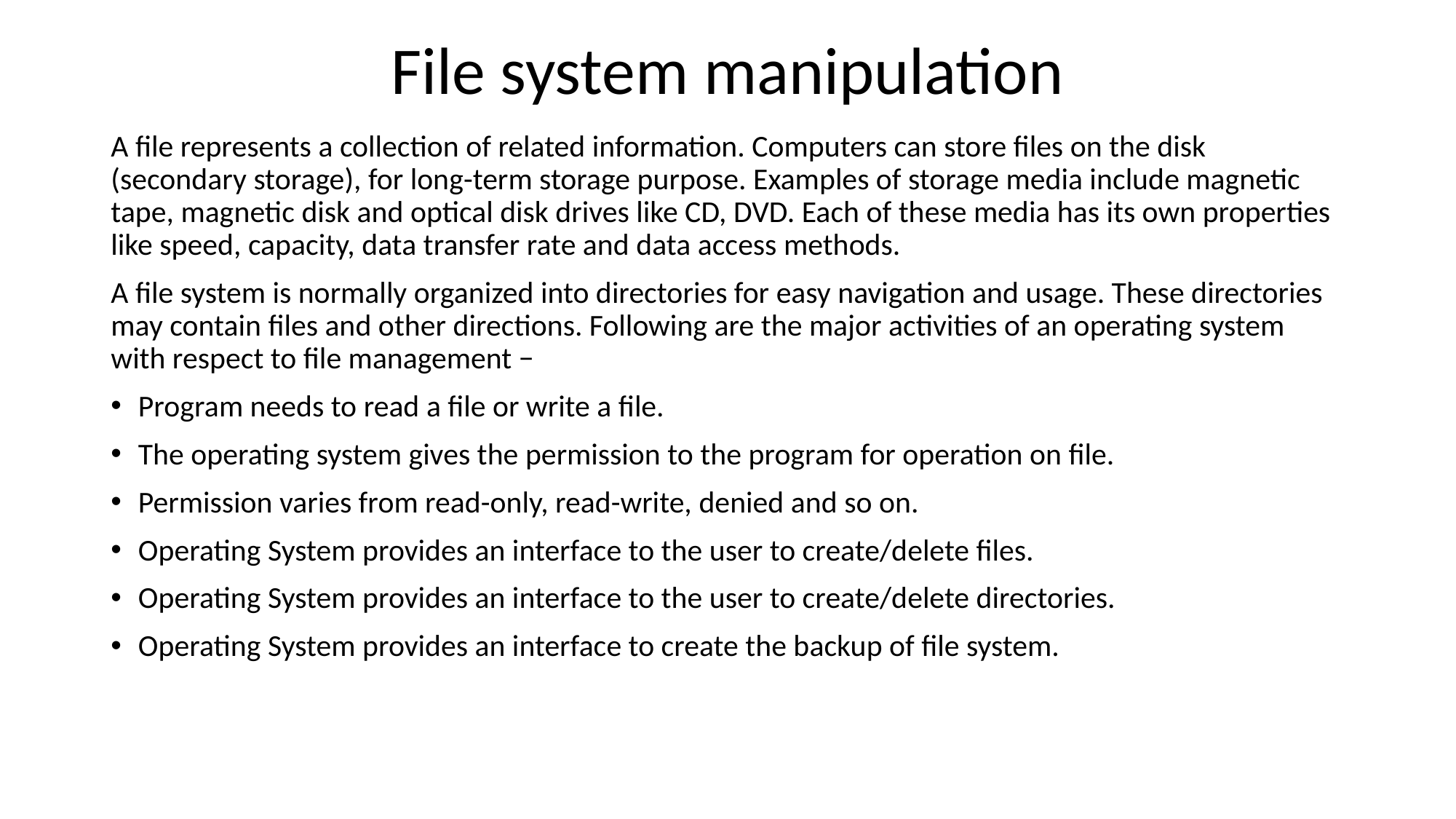

# File system manipulation
A file represents a collection of related information. Computers can store files on the disk (secondary storage), for long-term storage purpose. Examples of storage media include magnetic tape, magnetic disk and optical disk drives like CD, DVD. Each of these media has its own properties like speed, capacity, data transfer rate and data access methods.
A file system is normally organized into directories for easy navigation and usage. These directories may contain files and other directions. Following are the major activities of an operating system with respect to file management −
Program needs to read a file or write a file.
The operating system gives the permission to the program for operation on file.
Permission varies from read-only, read-write, denied and so on.
Operating System provides an interface to the user to create/delete files.
Operating System provides an interface to the user to create/delete directories.
Operating System provides an interface to create the backup of file system.